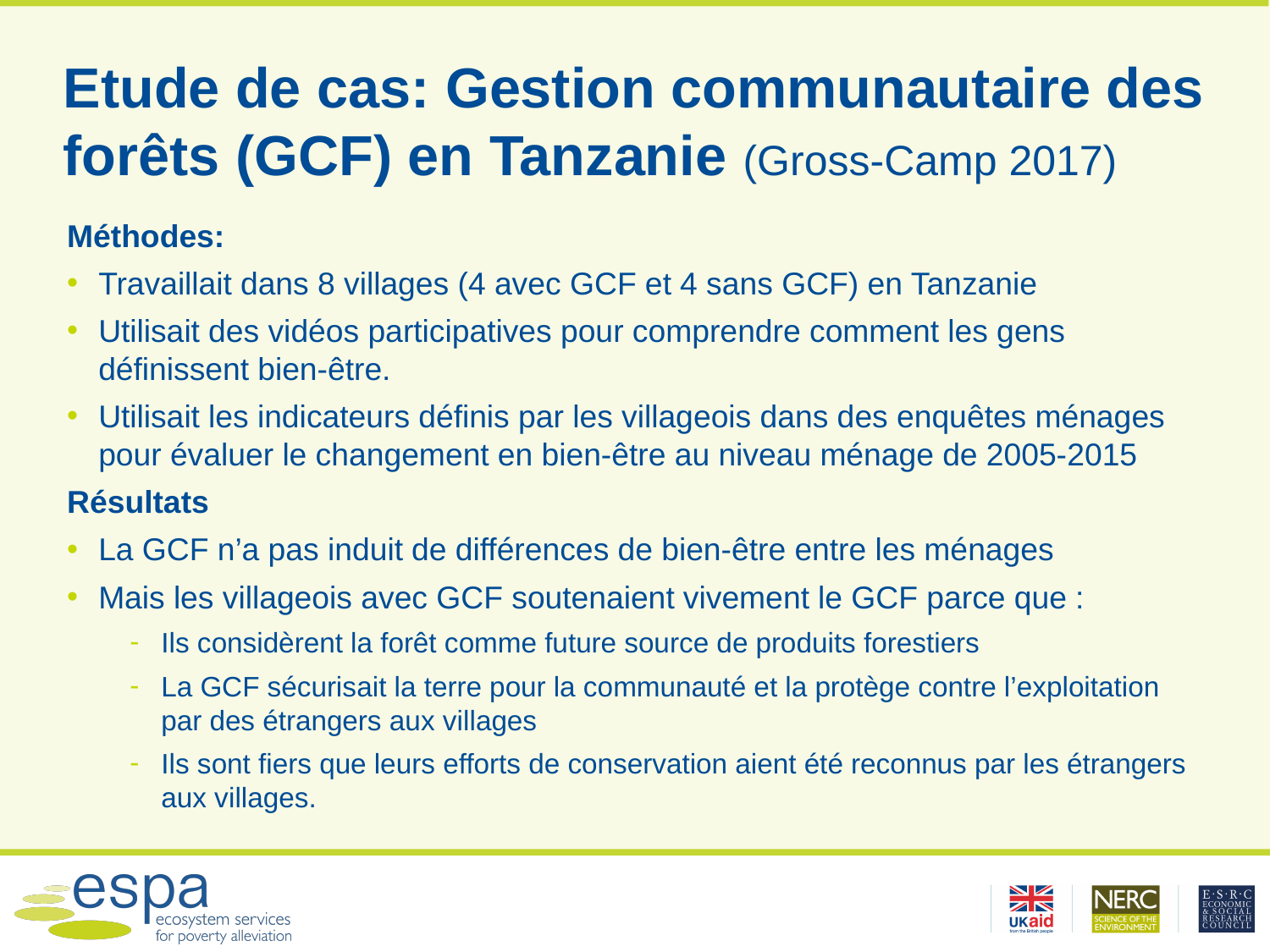

# Etude de cas: Gestion communautaire des forêts (GCF) en Tanzanie (Gross-Camp 2017)
Méthodes:
Travaillait dans 8 villages (4 avec GCF et 4 sans GCF) en Tanzanie
Utilisait des vidéos participatives pour comprendre comment les gens définissent bien-être.
Utilisait les indicateurs définis par les villageois dans des enquêtes ménages pour évaluer le changement en bien-être au niveau ménage de 2005-2015
Résultats
La GCF n’a pas induit de différences de bien-être entre les ménages
Mais les villageois avec GCF soutenaient vivement le GCF parce que :
Ils considèrent la forêt comme future source de produits forestiers
La GCF sécurisait la terre pour la communauté et la protège contre l’exploitation par des étrangers aux villages
Ils sont fiers que leurs efforts de conservation aient été reconnus par les étrangers aux villages.